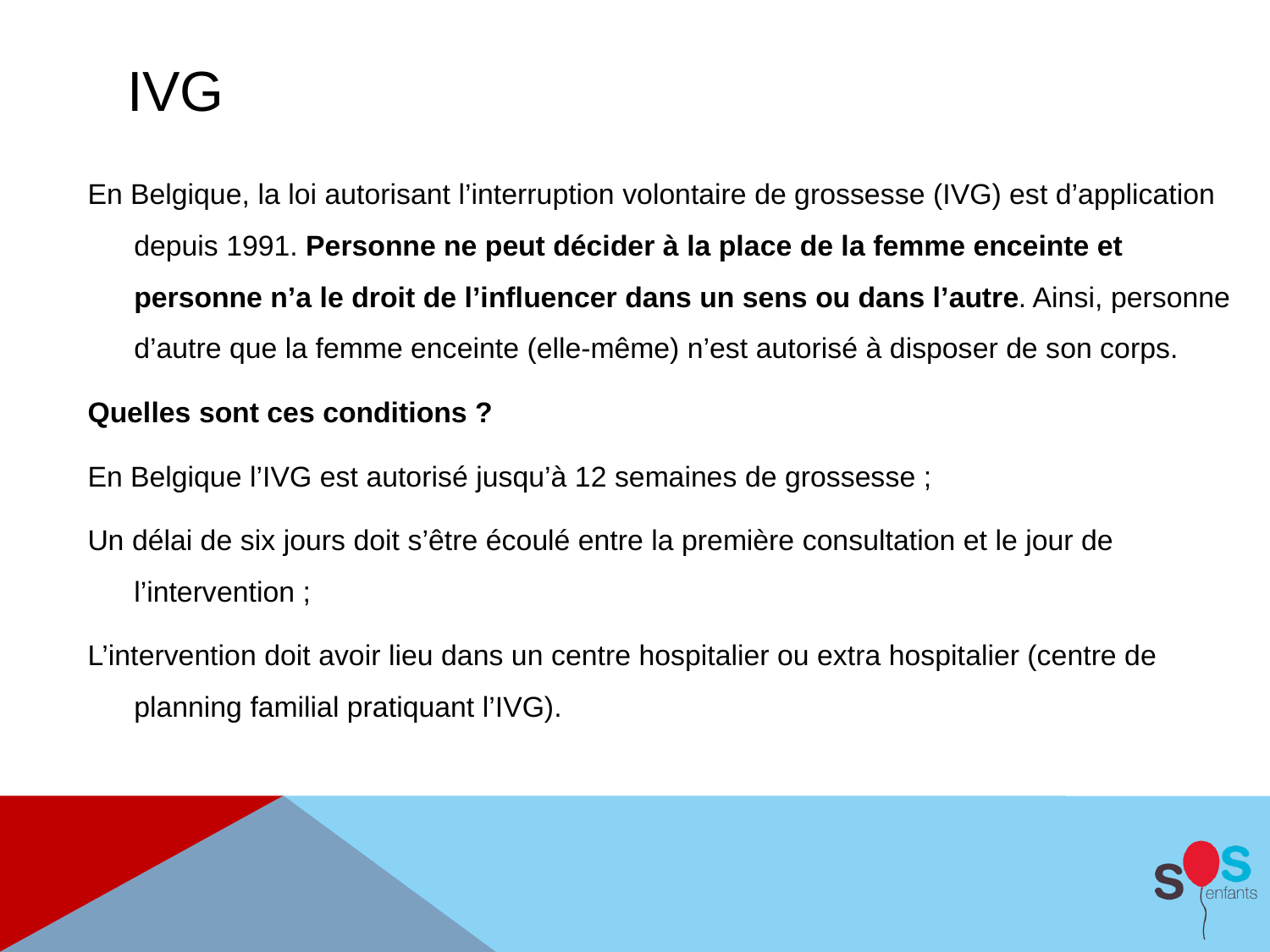

# ivg
En Belgique, la loi autorisant l’interruption volontaire de grossesse (IVG) est d’application depuis 1991. Personne ne peut décider à la place de la femme enceinte et personne n’a le droit de l’influencer dans un sens ou dans l’autre. Ainsi, personne d’autre que la femme enceinte (elle-même) n’est autorisé à disposer de son corps.
Quelles sont ces conditions ?
En Belgique l’IVG est autorisé jusqu’à 12 semaines de grossesse ;
Un délai de six jours doit s’être écoulé entre la première consultation et le jour de l’intervention ;
L’intervention doit avoir lieu dans un centre hospitalier ou extra hospitalier (centre de planning familial pratiquant l’IVG).